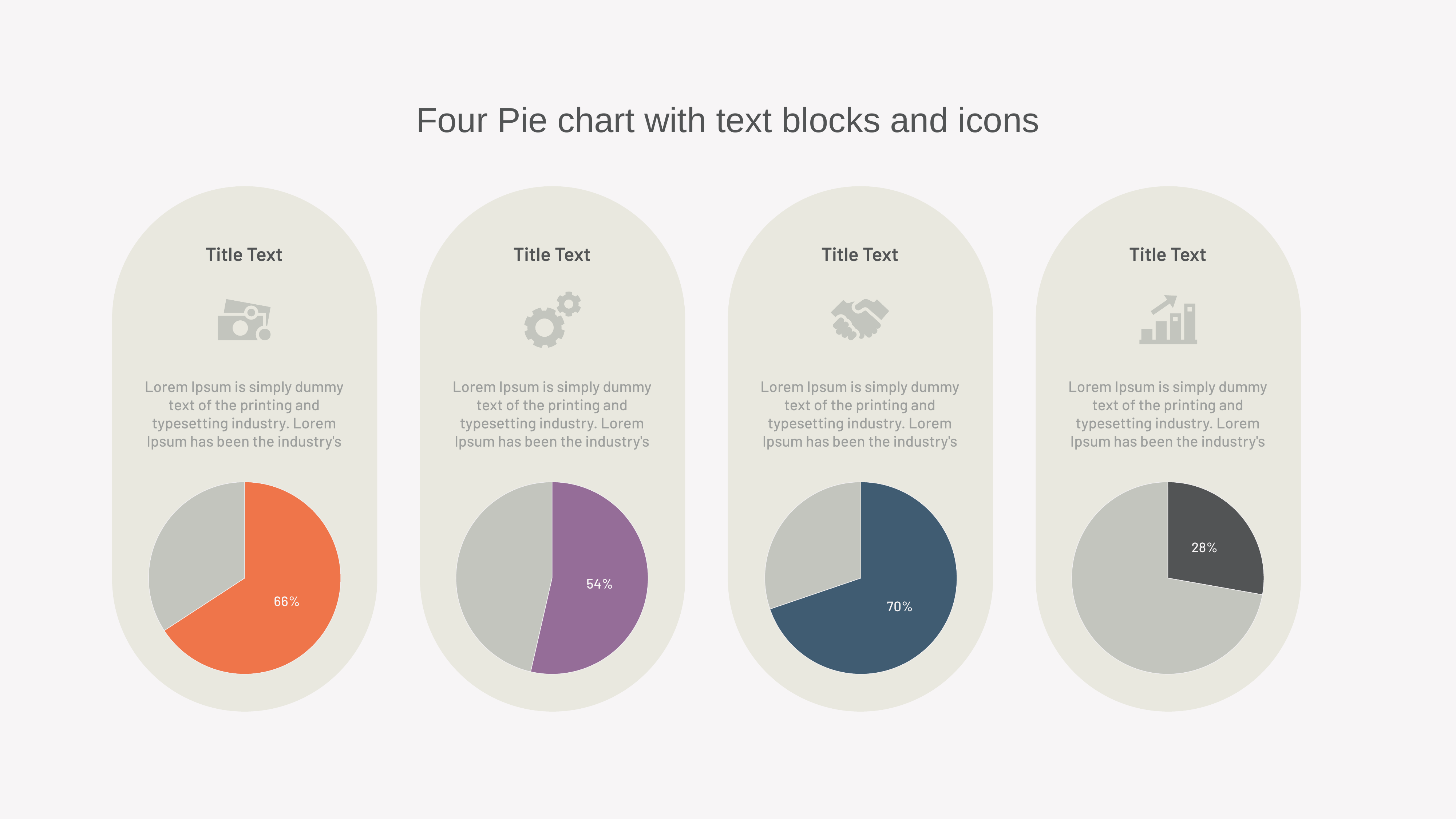

Four Pie chart with text blocks and icons

Title Text
Title Text
Title Text
Title Text

Lorem Ipsum is simply dummy text of the printing and typesetting industry. Lorem Ipsum has been the industry's
Lorem Ipsum is simply dummy text of the printing and typesetting industry. Lorem Ipsum has been the industry's
Lorem Ipsum is simply dummy text of the printing and typesetting industry. Lorem Ipsum has been the industry's
Lorem Ipsum is simply dummy text of the printing and typesetting industry. Lorem Ipsum has been the industry's

### Chart

| Category | Region 1 |
|---|---|
| Quarter | 250.0 |
| Blank | 130.0 |

### Chart

| Category | Region 1 |
|---|---|
| Quarter | 150.0 |
| Blank | 130.0 |

### Chart

| Category | Region 1 |
|---|---|
| Quarter | 300.0 |
| Blank | 130.0 |

### Chart

| Category | Region 1 |
|---|---|
| Quarter | 50.0 |
| Blank | 130.0 |